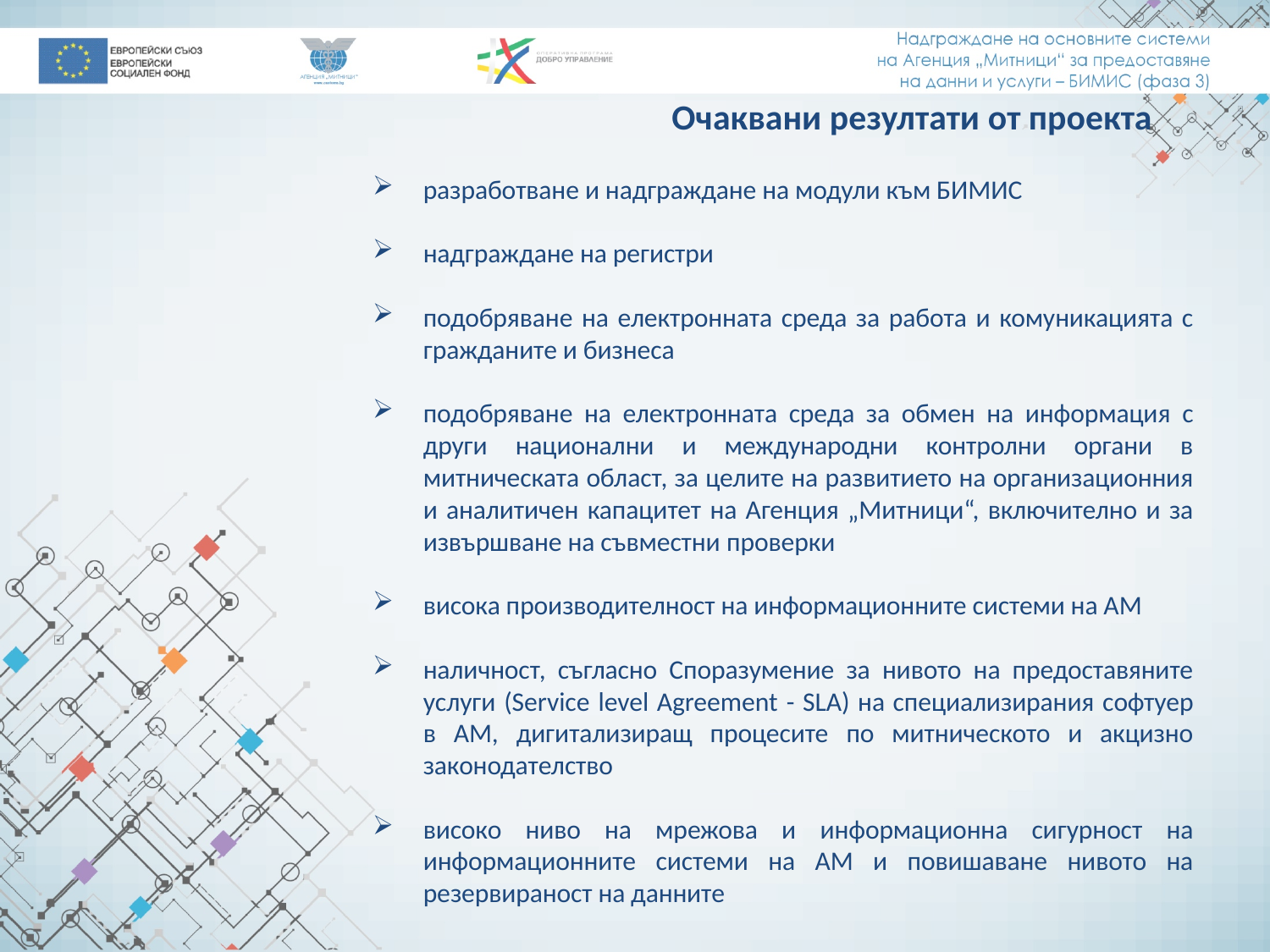

Очаквани резултати от проекта
разработване и надграждане на модули към БИМИС

надграждане на регистри

подобряване на електронната среда за работа и комуникацията с гражданите и бизнеса

подобряване на електронната среда за обмен на информация с други национални и международни контролни органи в митническата област, за целите на развитието на организационния и аналитичен капацитет на Агенция „Митници“, включително и за извършване на съвместни проверки

висока производителност на информационните системи на АМ

наличност, съгласно Споразумение за нивото на предоставяните услуги (Service level Agreement - SLA) на специализирания софтуер в АМ, дигитализиращ процесите по митническото и акцизно законодателство

високо ниво на мрежова и информационна сигурност на информационните системи на АМ и повишаване нивото на резервираност на данните